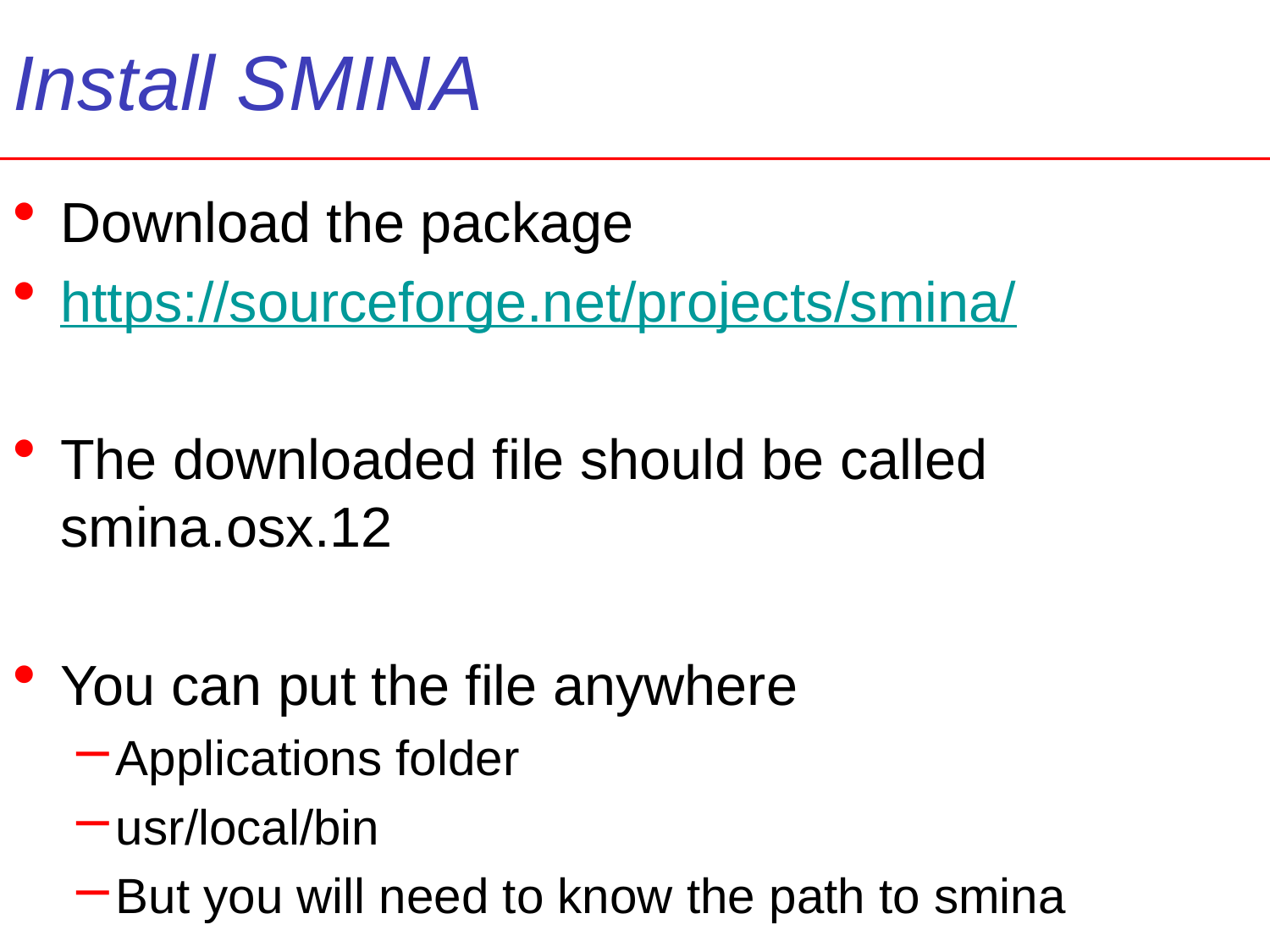

# Install SMINA
Download the package
https://sourceforge.net/projects/smina/

The downloaded file should be called smina.osx.12

You can put the file anywhere
Applications folder
usr/local/bin
But you will need to know the path to smina